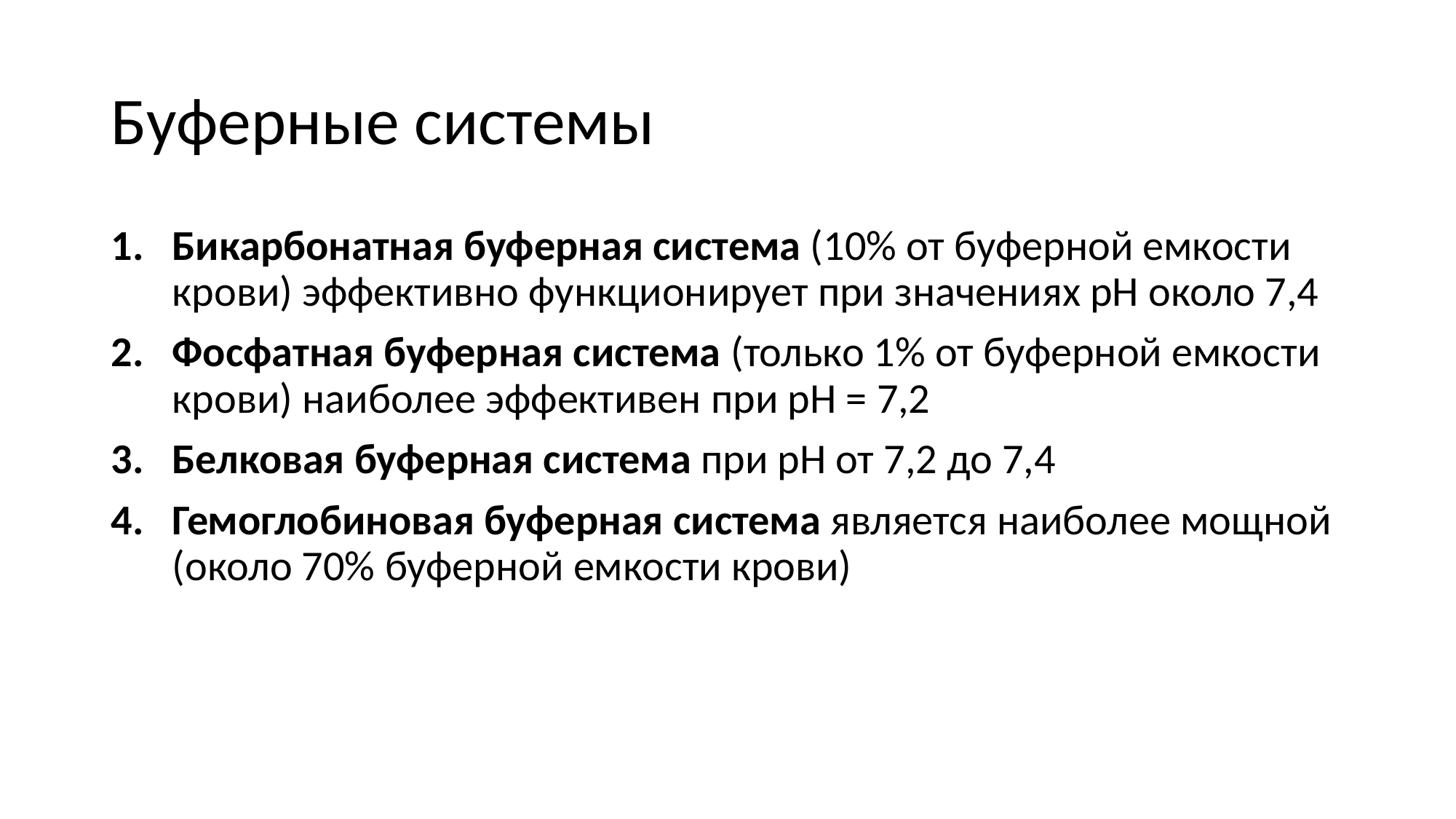

# Буферные системы
Бикарбонатная буферная система (10% от буферной емкости крови) эффективно функционирует при значениях рН около 7,4
Фосфатная буферная система (только 1% от буферной емкости крови) наиболее эффективен при рН = 7,2
Белковая буферная система при рН от 7,2 до 7,4
Гемоглобиновая буферная система является наиболее мощной (около 70% буферной емкости крови)